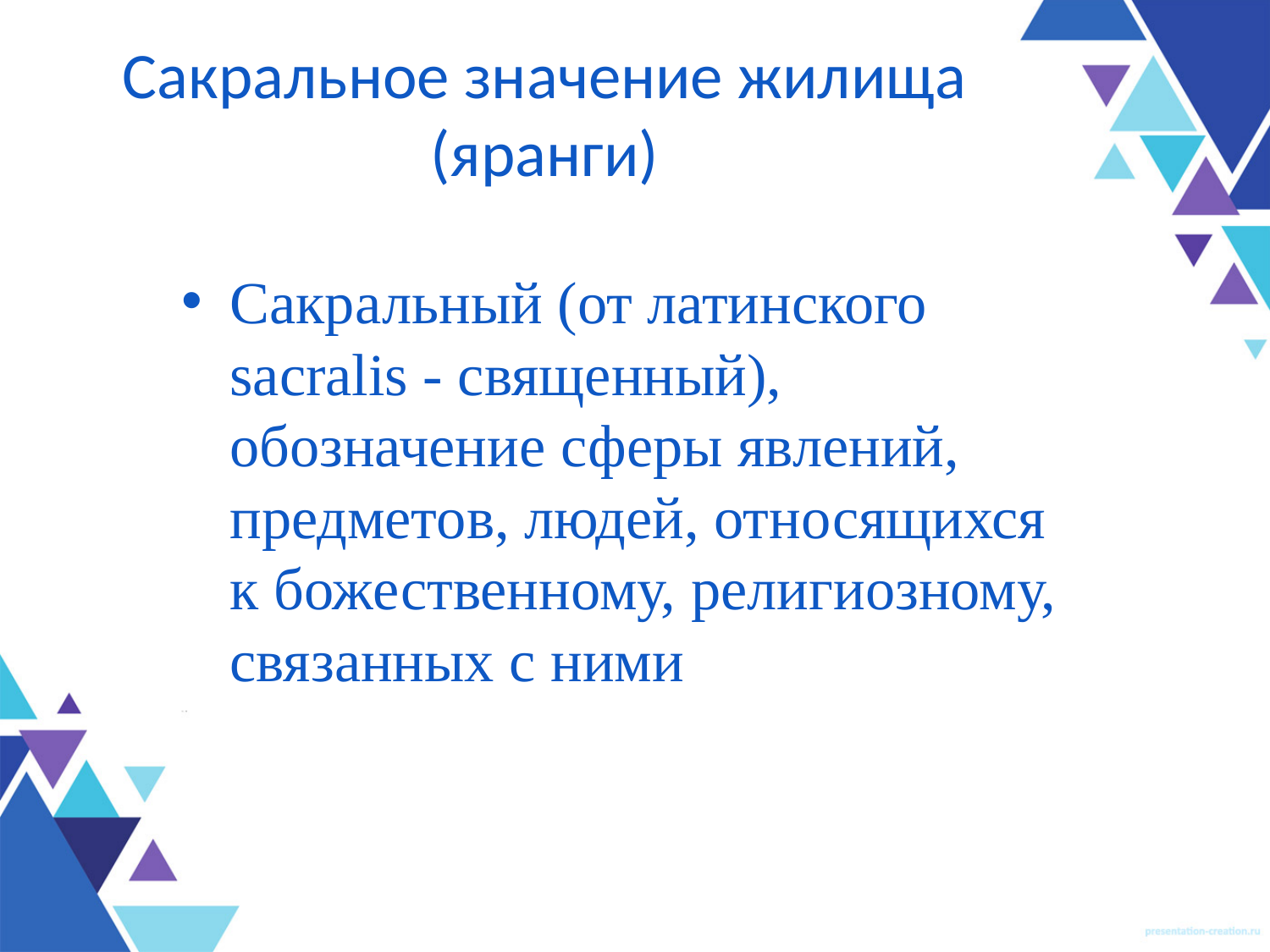

# Сакральное значение жилища (яранги)
Сакральный (от латинского sacralis - священный), обозначение сферы явлений, предметов, людей, относящихся к божественному, религиозному, связанных с ними